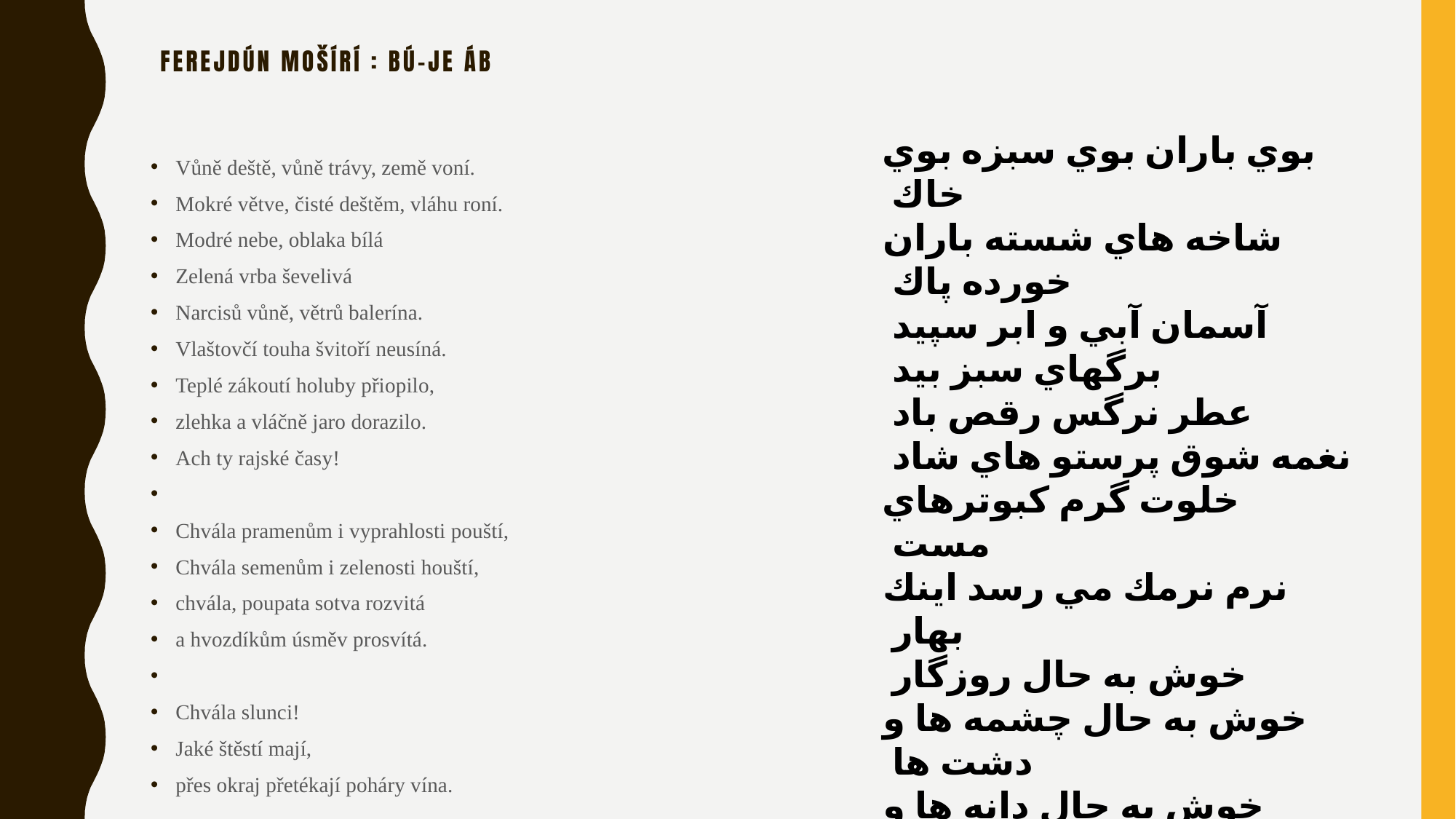

# Ferejdún Mošírí : Bú-je áb
بوي باران بوي سبزه بوي خاك 
شاخه هاي شسته باران خورده پاك 
آسمان آبي و ابر سپيد 
برگهاي سبز بيد 
عطر نرگس رقص باد 
نغمه شوق پرستو هاي شاد 
خلوت گرم كبوترهاي مست 
نرم نرمك مي رسد اينك بهار 
خوش به حال روزگار 
خوش به حال چشمه ها و دشت ها 
خوش به حال دانه ها و سبزه ها 
خوش به حال غنچه هاي نيمه باز 
خوش به حال دختر ميخك كه مي خندد به ناز 
خوش به حال جام لبريز از شراب 
خوش به حال آفتاب 
           اي دل من گرچه در اين روزگار 
           جامه رنگين نمي پوشي به كام 
           باده رنگين نمي نوشي ز جام 
           نقل و سبزه در ميان سفره نيست 
          جامت از ان مي كه مي بايد تهي است 
اي دريغ از تو اگر چون گل نرقصي با نسيم 
اي دريغ از من اگر مستم نسازد آفتاب 
اي دريغ از ما اگر كامي نگيريم از بهار 
گر نكوبي شيشه غم را به سنگ 
هفت رنگش ميشود هفتاد رنگ.

Vůně deště, vůně trávy, země voní.
Mokré větve, čisté deštěm, vláhu roní.
Modré nebe, oblaka bílá
Zelená vrba ševelivá
Narcisů vůně, větrů balerína.
Vlaštovčí touha švitoří neusíná.
Teplé zákoutí holuby přiopilo,
zlehka a vláčně jaro dorazilo.
Ach ty rajské časy!

Chvála pramenům i vyprahlosti pouští,
Chvála semenům i zelenosti houští,
chvála, poupata sotva rozvitá
a hvozdíkům úsměv prosvítá.

Chvála slunci!
Jaké štěstí mají,
přes okraj přetékají poháry vína.